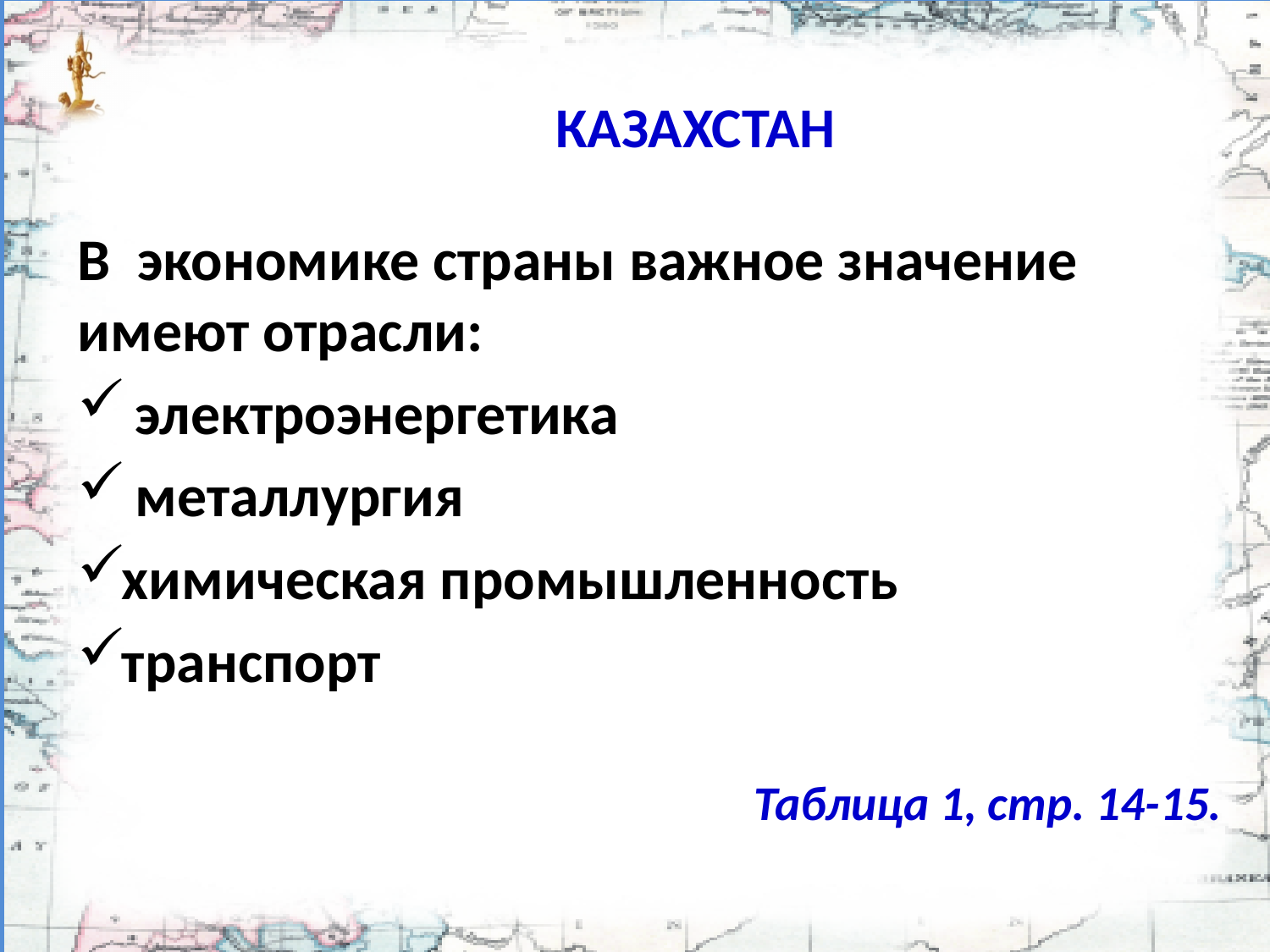

# КАЗАХСТАН
В  экономике страны важное значение имеют отрасли:
 электроэнергетика
 металлургия
химическая промыш­ленность
транспорт

Таблица 1, стр. 14-15.